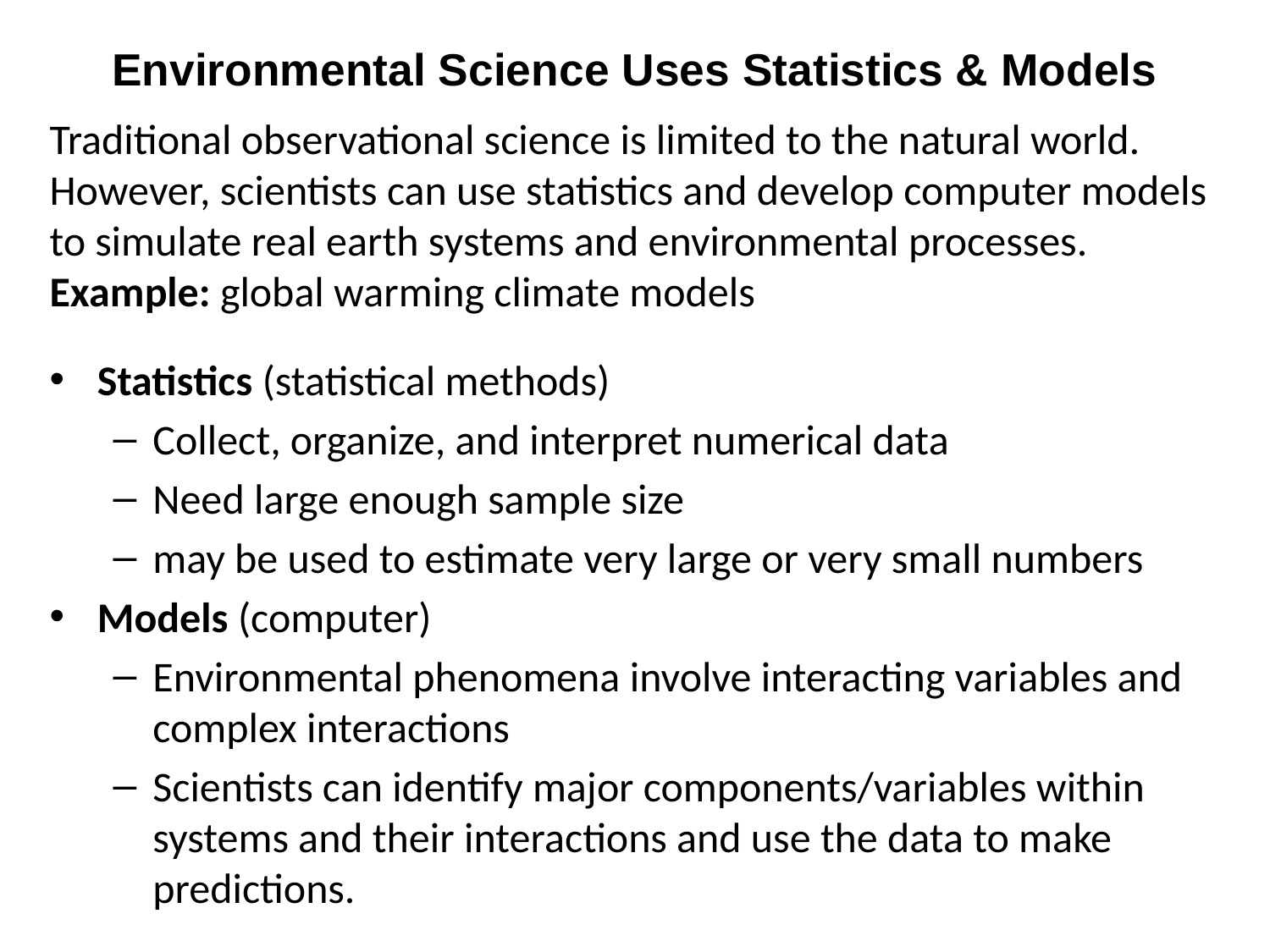

# Environmental Science Uses Statistics & Models
Traditional observational science is limited to the natural world.  However, scientists can use statistics and develop computer models to simulate real earth systems and environmental processes. Example: global warming climate models

Statistics (statistical methods)
Collect, organize, and interpret numerical data
Need large enough sample size
may be used to estimate very large or very small numbers
Models (computer)
Environmental phenomena involve interacting variables and complex interactions
Scientists can identify major components/variables within systems and their interactions and use the data to make predictions.